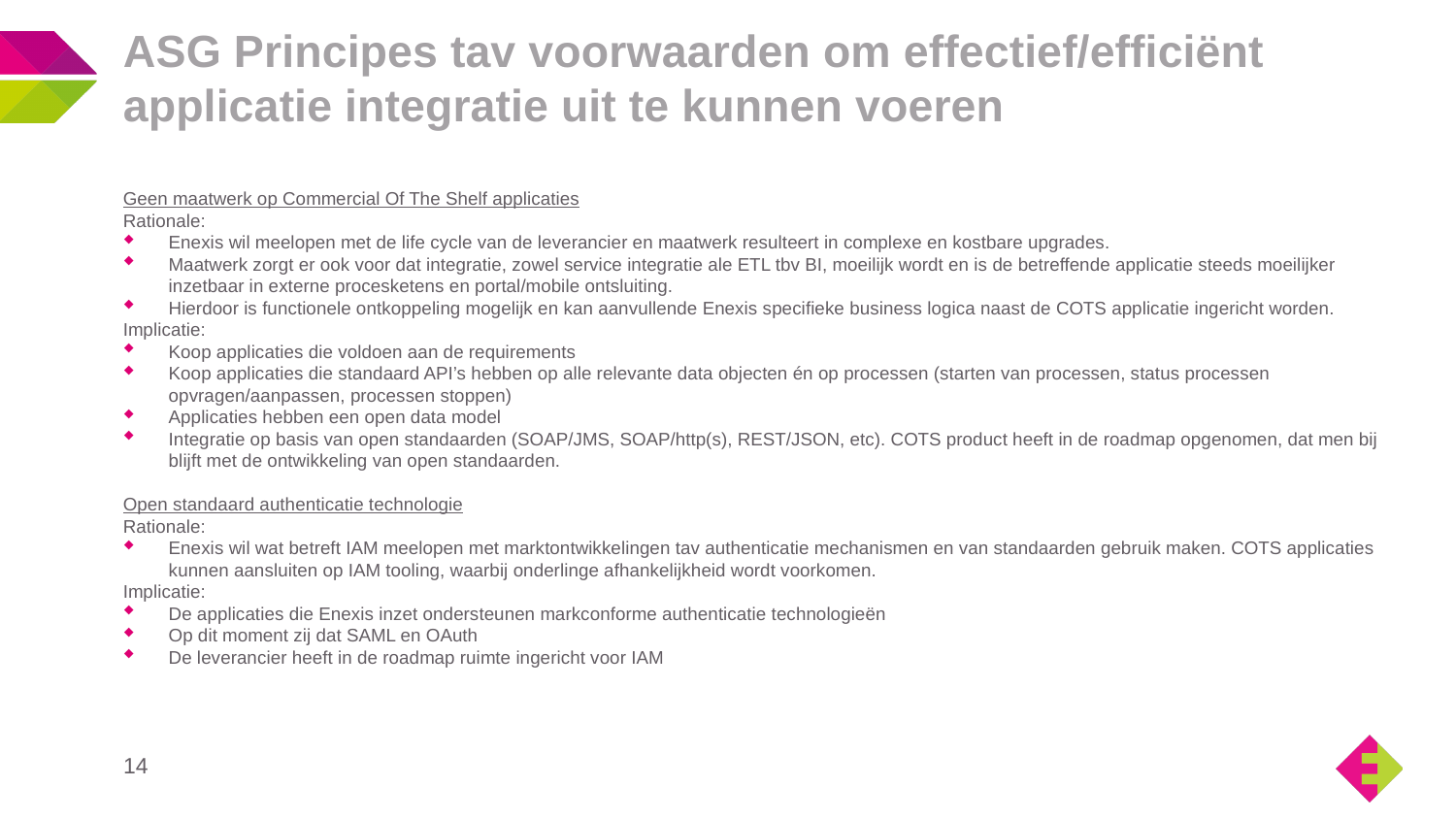

# ASG Principes tav voorwaarden om effectief/efficiënt applicatie integratie uit te kunnen voeren
Geen maatwerk op Commercial Of The Shelf applicaties
Rationale:
Enexis wil meelopen met de life cycle van de leverancier en maatwerk resulteert in complexe en kostbare upgrades.
Maatwerk zorgt er ook voor dat integratie, zowel service integratie ale ETL tbv BI, moeilijk wordt en is de betreffende applicatie steeds moeilijker inzetbaar in externe procesketens en portal/mobile ontsluiting.
Hierdoor is functionele ontkoppeling mogelijk en kan aanvullende Enexis specifieke business logica naast de COTS applicatie ingericht worden.
Implicatie:
Koop applicaties die voldoen aan de requirements
Koop applicaties die standaard API’s hebben op alle relevante data objecten én op processen (starten van processen, status processen opvragen/aanpassen, processen stoppen)
Applicaties hebben een open data model
Integratie op basis van open standaarden (SOAP/JMS, SOAP/http(s), REST/JSON, etc). COTS product heeft in de roadmap opgenomen, dat men bij blijft met de ontwikkeling van open standaarden.

Open standaard authenticatie technologie
Rationale:
Enexis wil wat betreft IAM meelopen met marktontwikkelingen tav authenticatie mechanismen en van standaarden gebruik maken. COTS applicaties kunnen aansluiten op IAM tooling, waarbij onderlinge afhankelijkheid wordt voorkomen.
Implicatie:
De applicaties die Enexis inzet ondersteunen markconforme authenticatie technologieën
Op dit moment zij dat SAML en OAuth
De leverancier heeft in de roadmap ruimte ingericht voor IAM